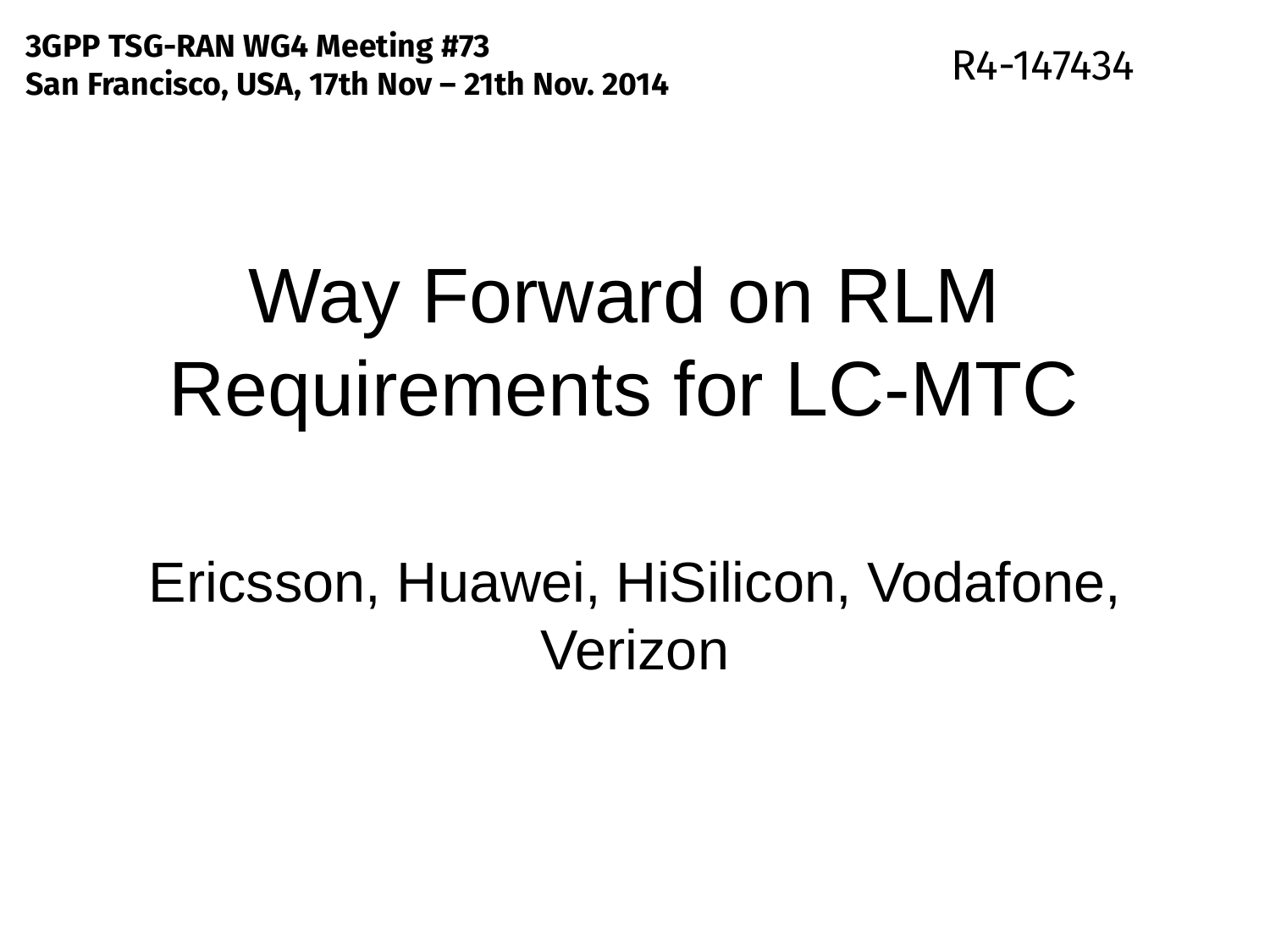

3GPP TSG-RAN WG4 Meeting #73
San Francisco, USA, 17th Nov – 21th Nov. 2014
R4-147434
# Way Forward on RLM Requirements for LC-MTC
Ericsson, Huawei, HiSilicon, Vodafone, Verizon